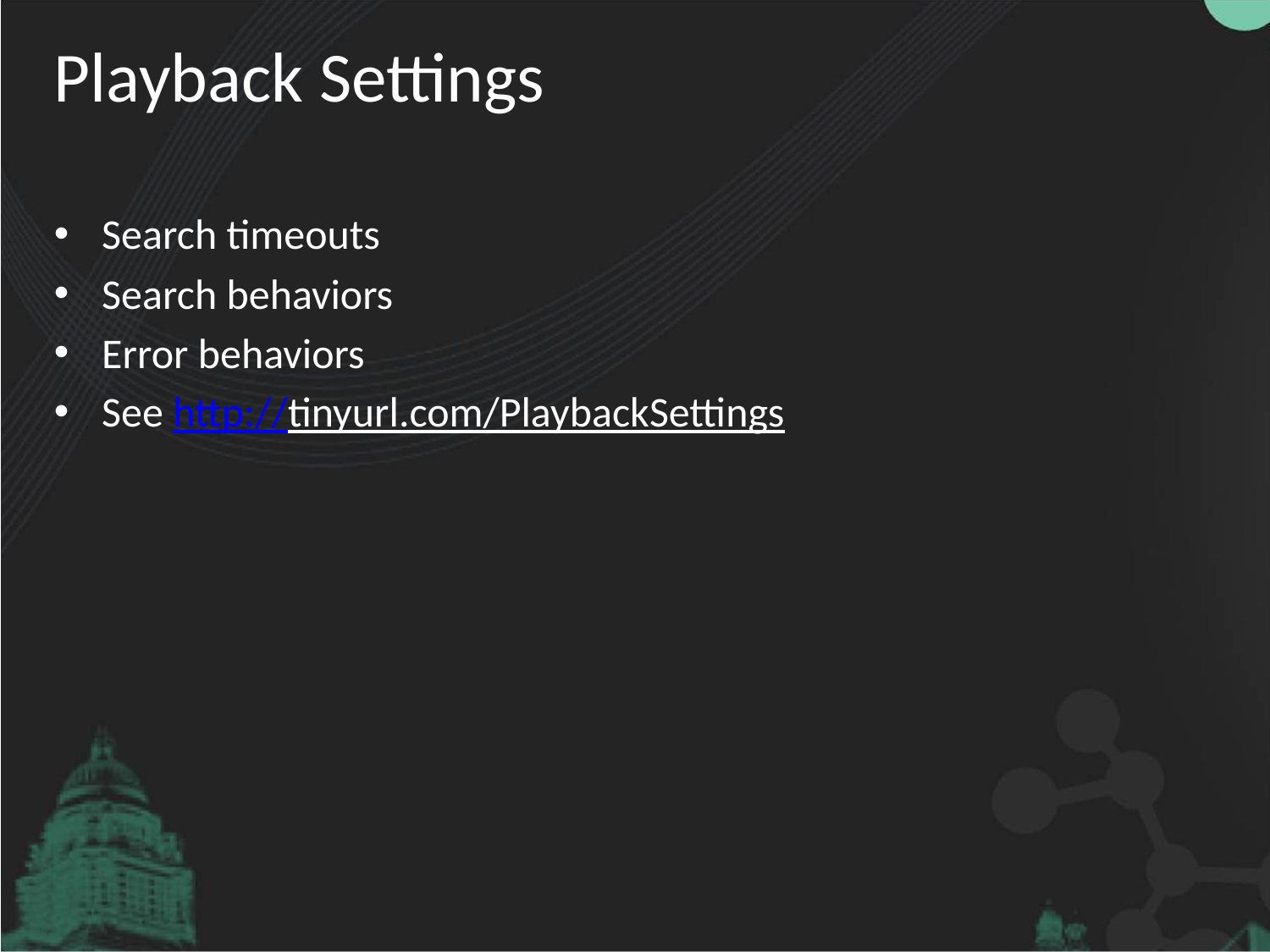

# Playback Settings
Search timeouts
Search behaviors
Error behaviors
See http://tinyurl.com/PlaybackSettings